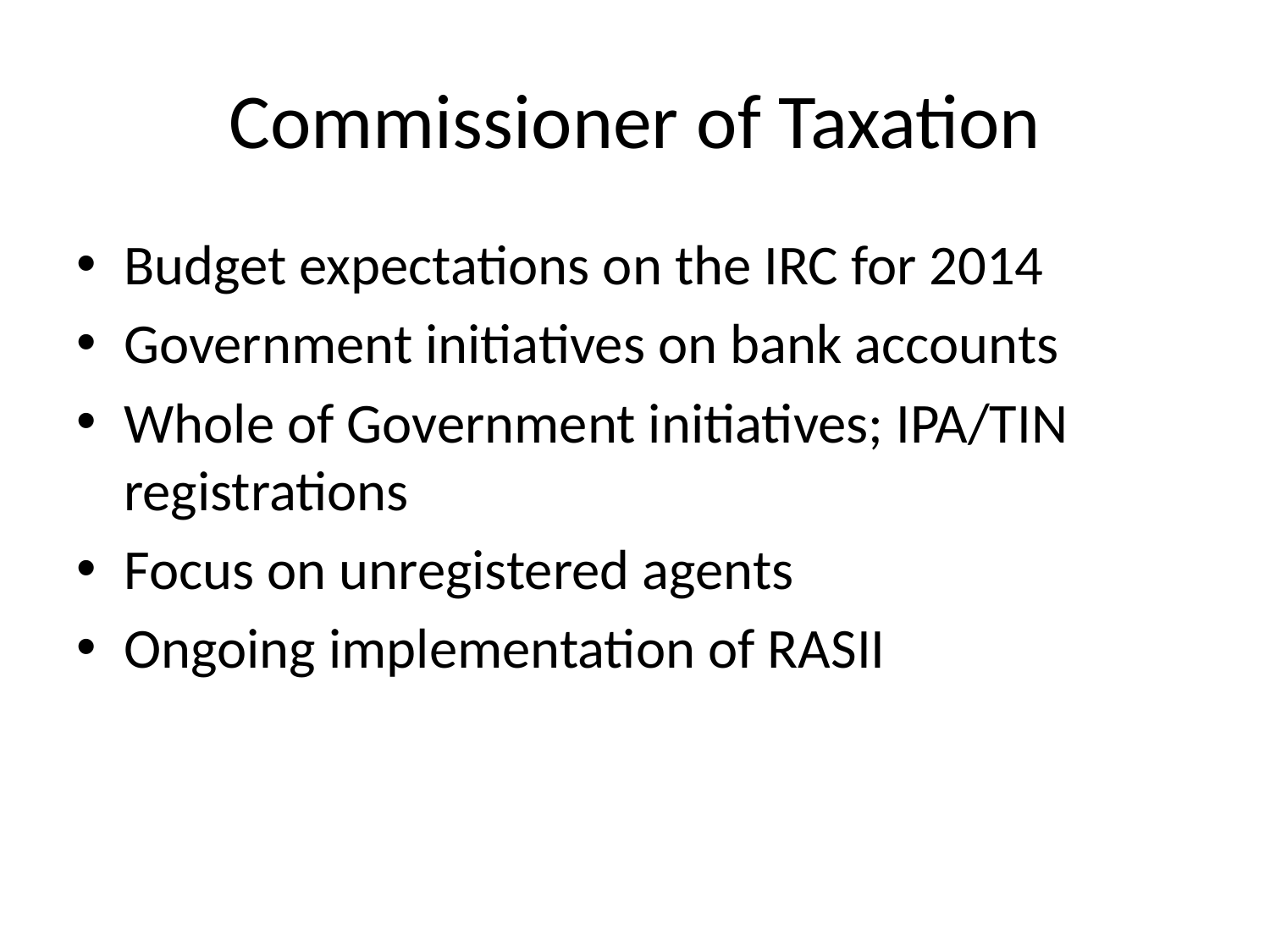

# Commissioner of Taxation
Budget expectations on the IRC for 2014
Government initiatives on bank accounts
Whole of Government initiatives; IPA/TIN registrations
Focus on unregistered agents
Ongoing implementation of RASII